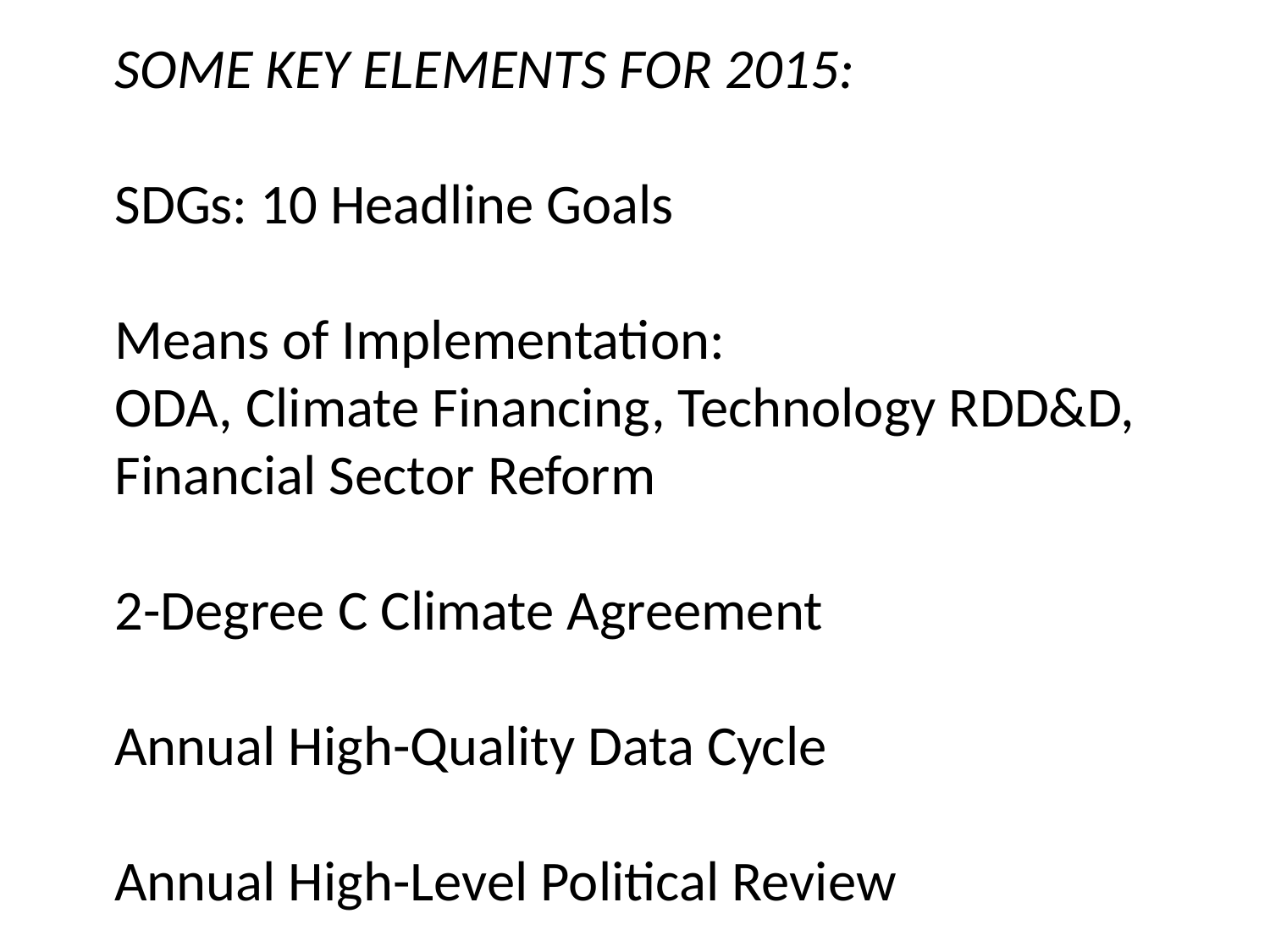

SOME KEY ELEMENTS FOR 2015:

SDGs: 10 Headline Goals

Means of Implementation:
ODA, Climate Financing, Technology RDD&D, Financial Sector Reform

2-Degree C Climate Agreement

Annual High-Quality Data Cycle

Annual High-Level Political Review